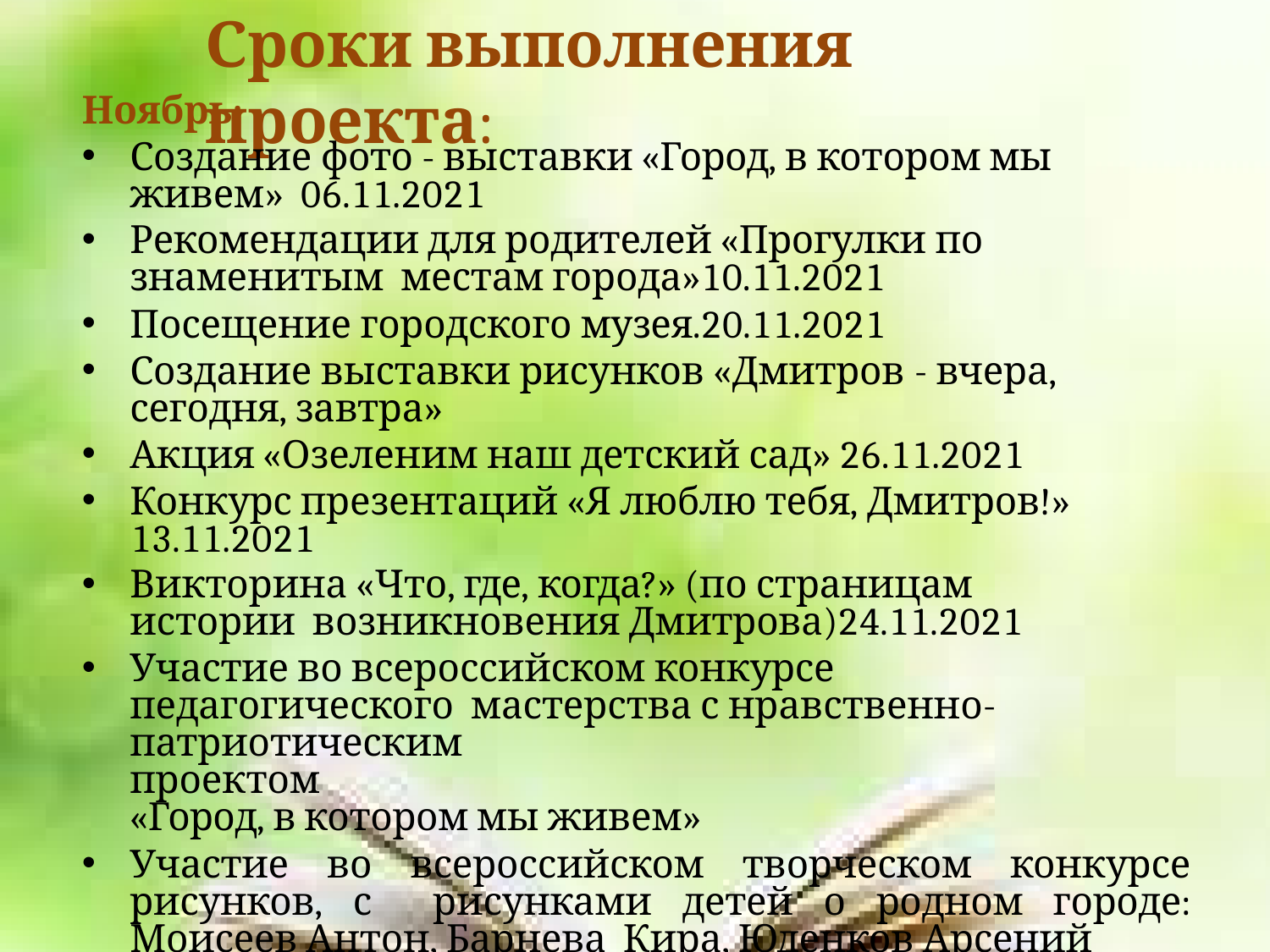

# Сроки выполнения проекта:
Ноябрь:
Создание фото - выставки «Город, в котором мы живем»  06.11.2021
Рекомендации для родителей «Прогулки по знаменитым  местам города»10.11.2021
Посещение городского музея.20.11.2021
Создание выставки рисунков «Дмитров - вчера,  сегодня, завтра»
Акция «Озеленим наш детский сад» 26.11.2021
Конкурс презентаций «Я люблю тебя, Дмитров!»  13.11.2021
Викторина «Что, где, когда?» (по страницам истории  возникновения Дмитрова)24.11.2021
Участие во всероссийском конкурсе педагогического  мастерства с нравственно-патриотическим	проектом
«Город, в котором мы живем»
Участие во всероссийском творческом конкурсе рисунков, с  рисунками детей о родном городе: Моисеев Антон, Барнева  Кира, Юденков Арсений